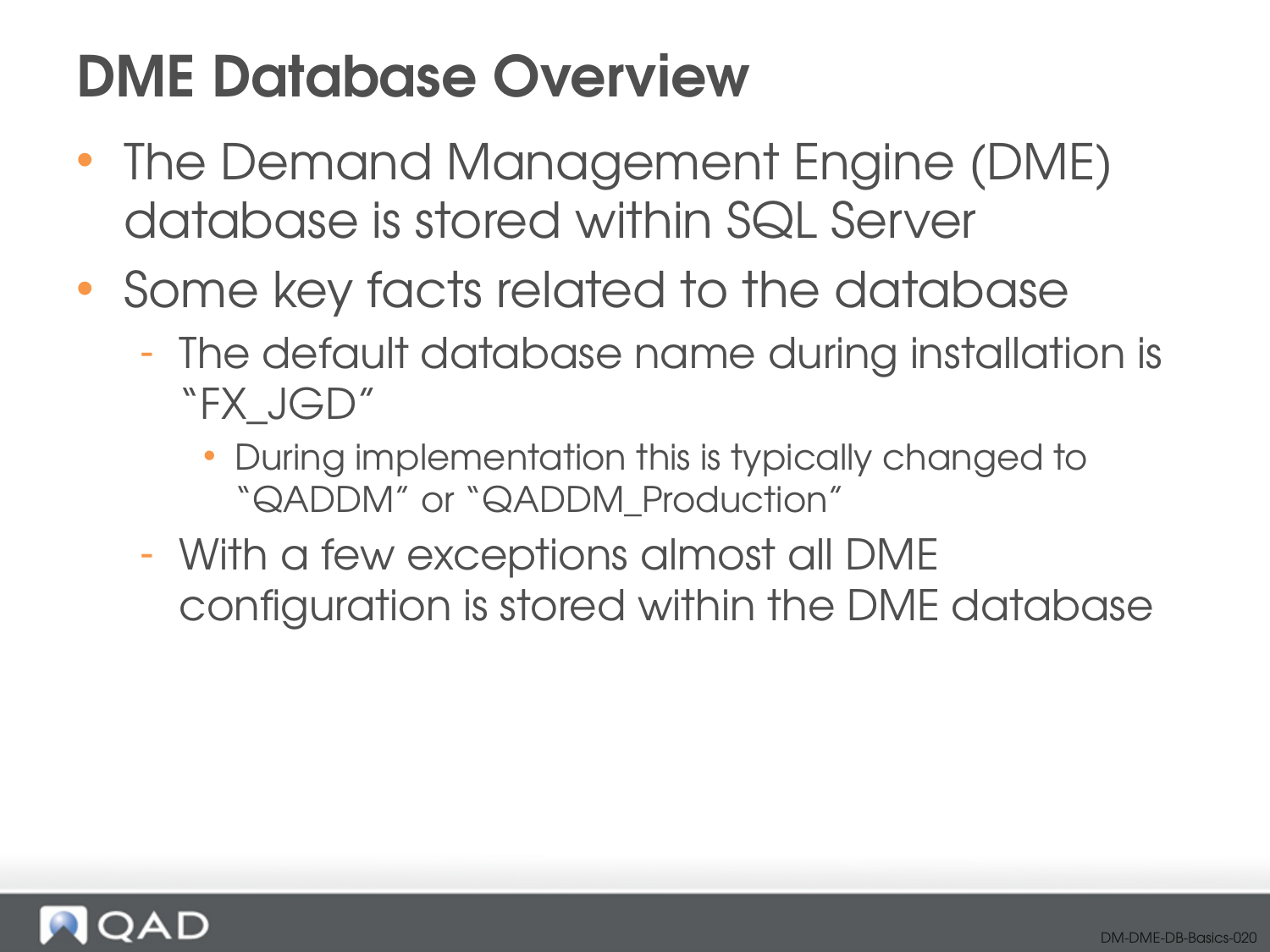

# DME Database Overview
The Demand Management Engine (DME) database is stored within SQL Server
Some key facts related to the database
The default database name during installation is “FX_JGD”
During implementation this is typically changed to “QADDM” or “QADDM_Production”
With a few exceptions almost all DME configuration is stored within the DME database

DM-DME-DB-Basics-020